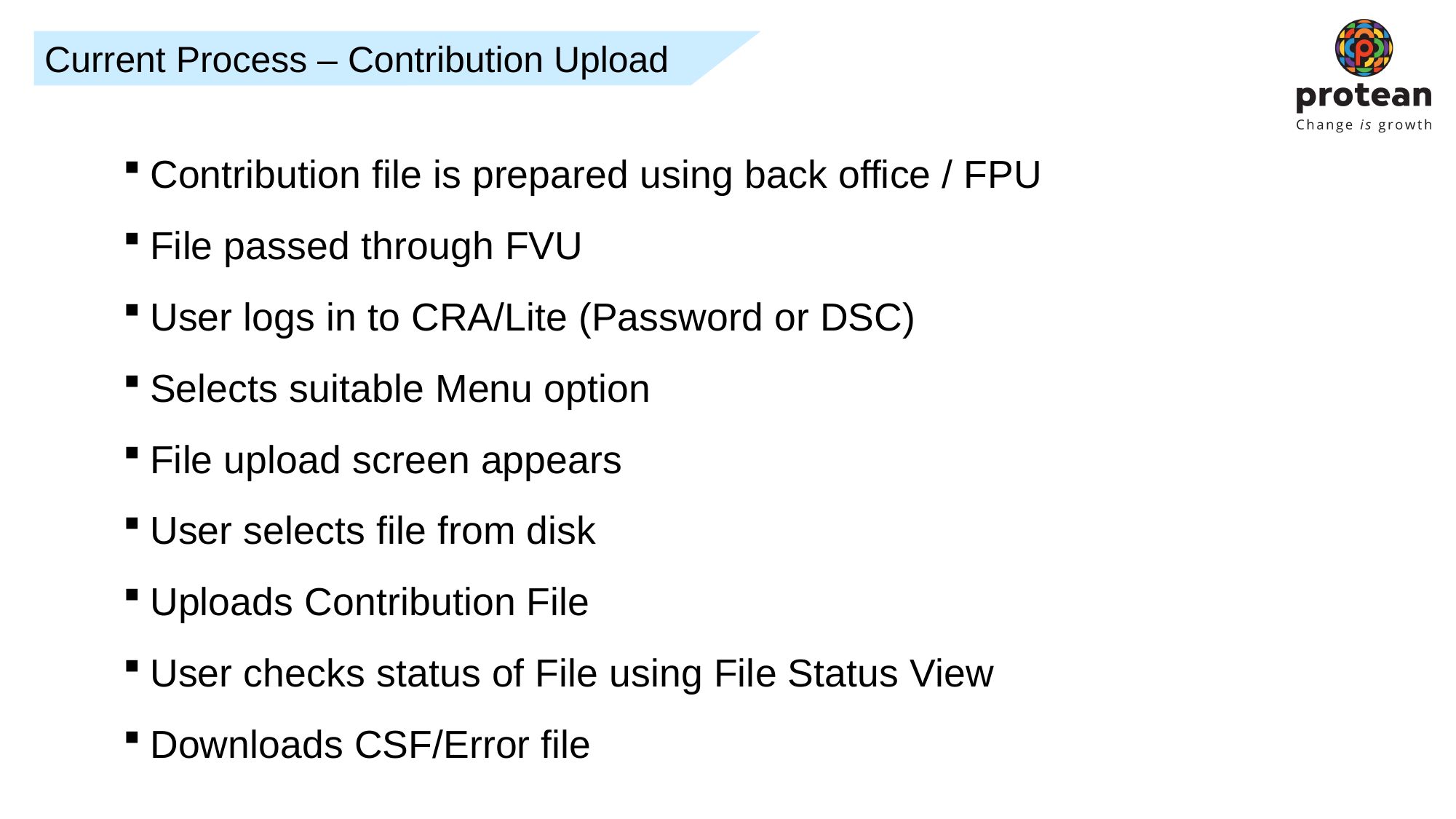

Current Process – Contribution Upload
Contribution file is prepared using back office / FPU
File passed through FVU
User logs in to CRA/Lite (Password or DSC)
Selects suitable Menu option
File upload screen appears
User selects file from disk
Uploads Contribution File
User checks status of File using File Status View
Downloads CSF/Error file